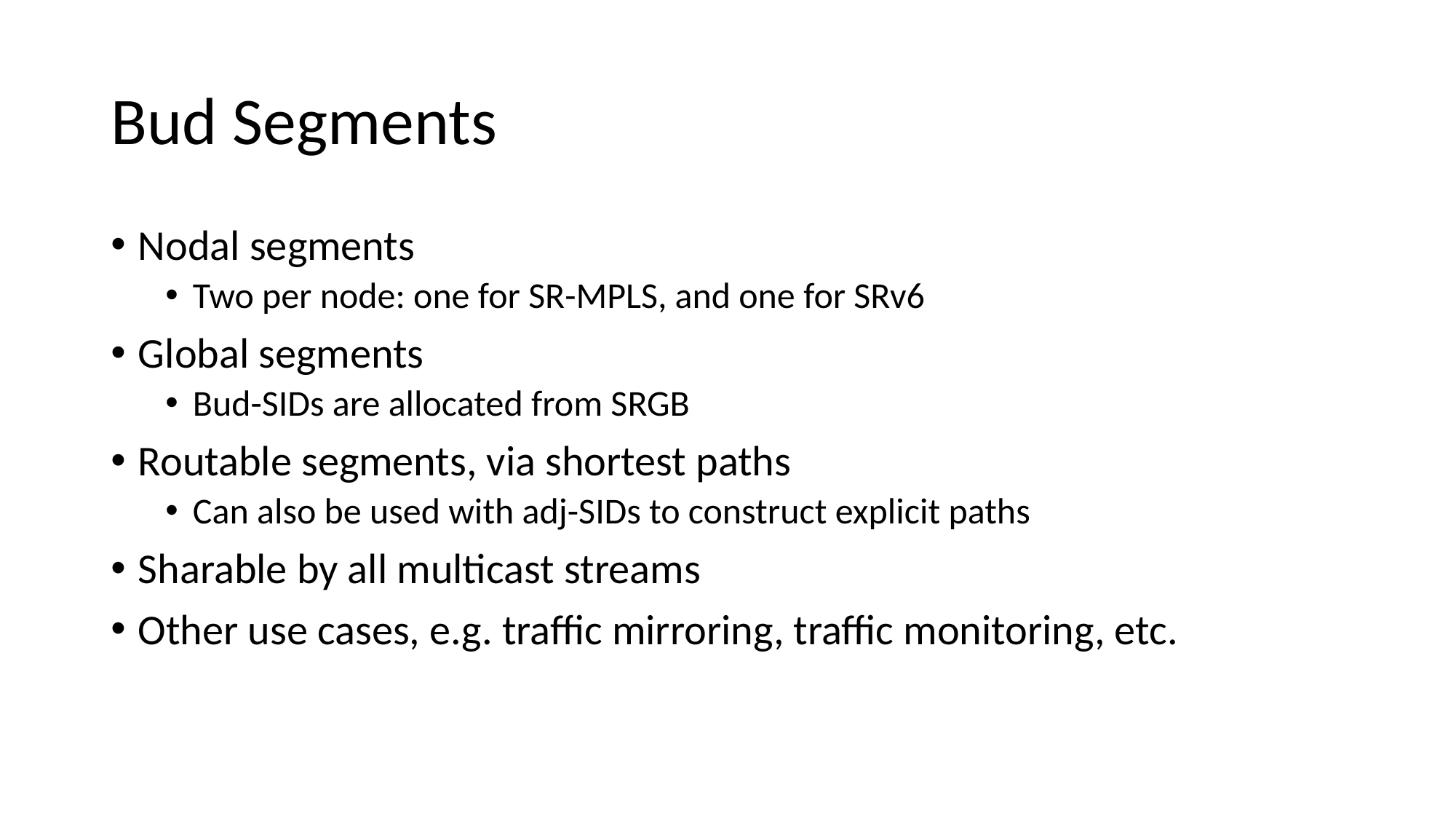

# Bud Segments
Nodal segments
Two per node: one for SR-MPLS, and one for SRv6
Global segments
Bud-SIDs are allocated from SRGB
Routable segments, via shortest paths
Can also be used with adj-SIDs to construct explicit paths
Sharable by all multicast streams
Other use cases, e.g. traffic mirroring, traffic monitoring, etc.